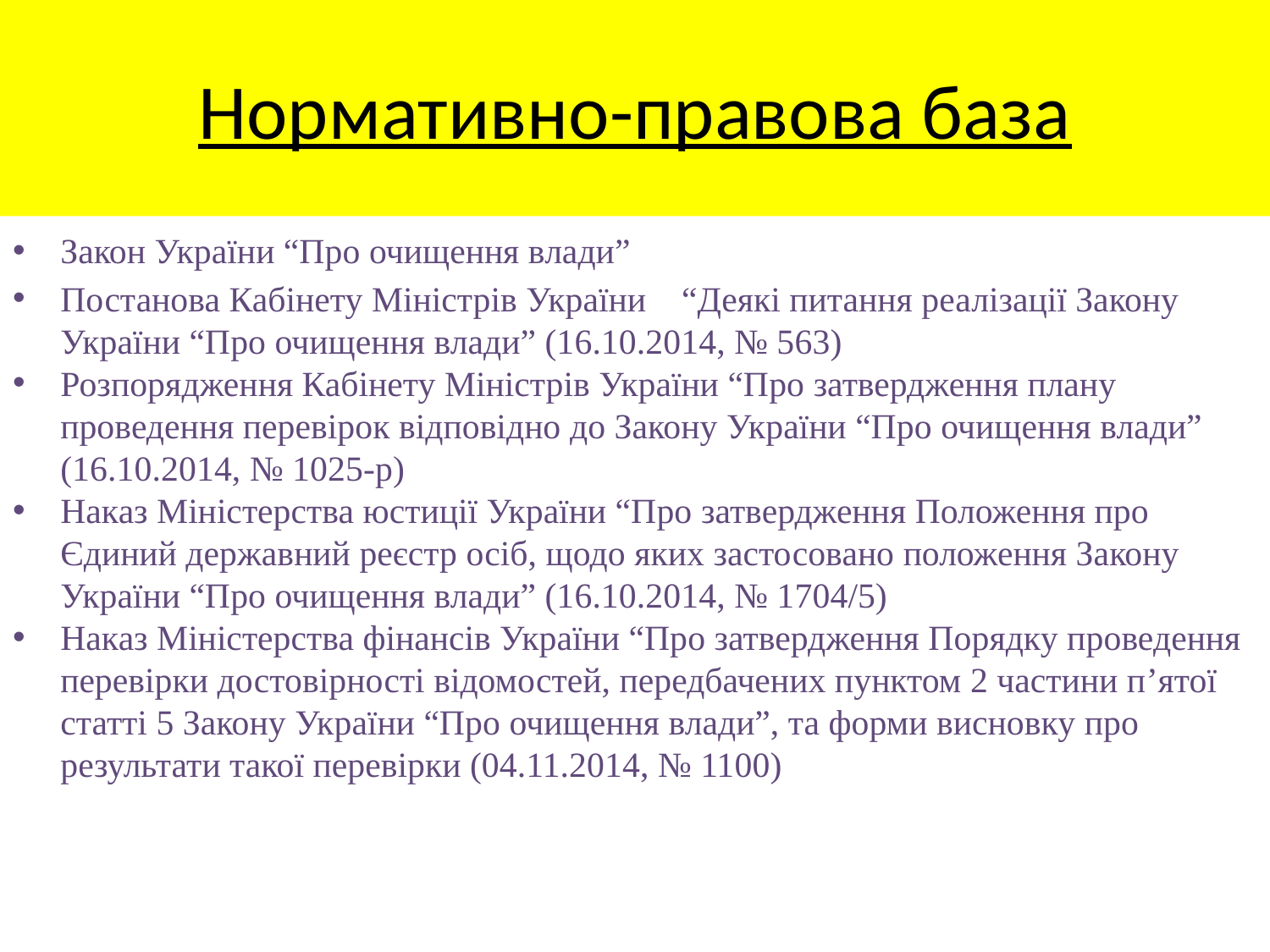

# Нормативно-правова база
Закон України “Про очищення влади”
Постанова Кабінету Міністрів України    “Деякі питання реалізації Закону України “Про очищення влади” (16.10.2014, № 563)
Розпорядження Кабінету Міністрів України “Про затвердження плану проведення перевірок відповідно до Закону України “Про очищення влади”  (16.10.2014, № 1025-р)
Наказ Міністерства юстиції України “Про затвердження Положення про Єдиний державний реєстр осіб, щодо яких застосовано положення Закону України “Про очищення влади” (16.10.2014, № 1704/5)
Наказ Міністерства фінансів України “Про затвердження Порядку проведення перевірки достовірності відомостей, передбачених пунктом 2 частини п’ятої статті 5 Закону України “Про очищення влади”, та форми висновку про результати такої перевірки (04.11.2014, № 1100)